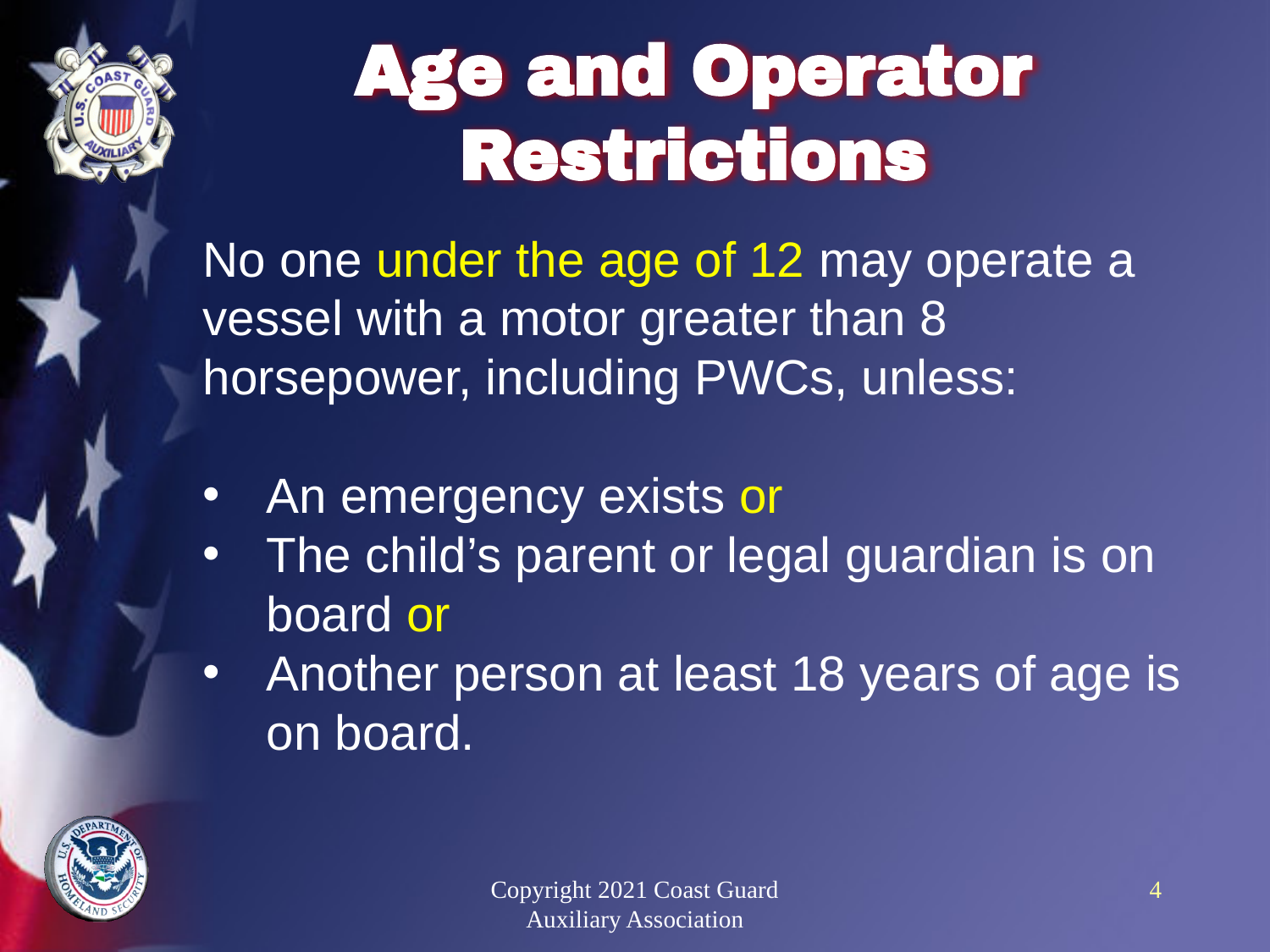

# Age and Operator Restrictions

No one under the age of 12 may operate a vessel with a motor greater than 8 horsepower, including PWCs, unless:

An emergency exists or
The child’s parent or legal guardian is on board or
Another person at least 18 years of age is on board.
Copyright 2021 Coast Guard Auxiliary Association
4